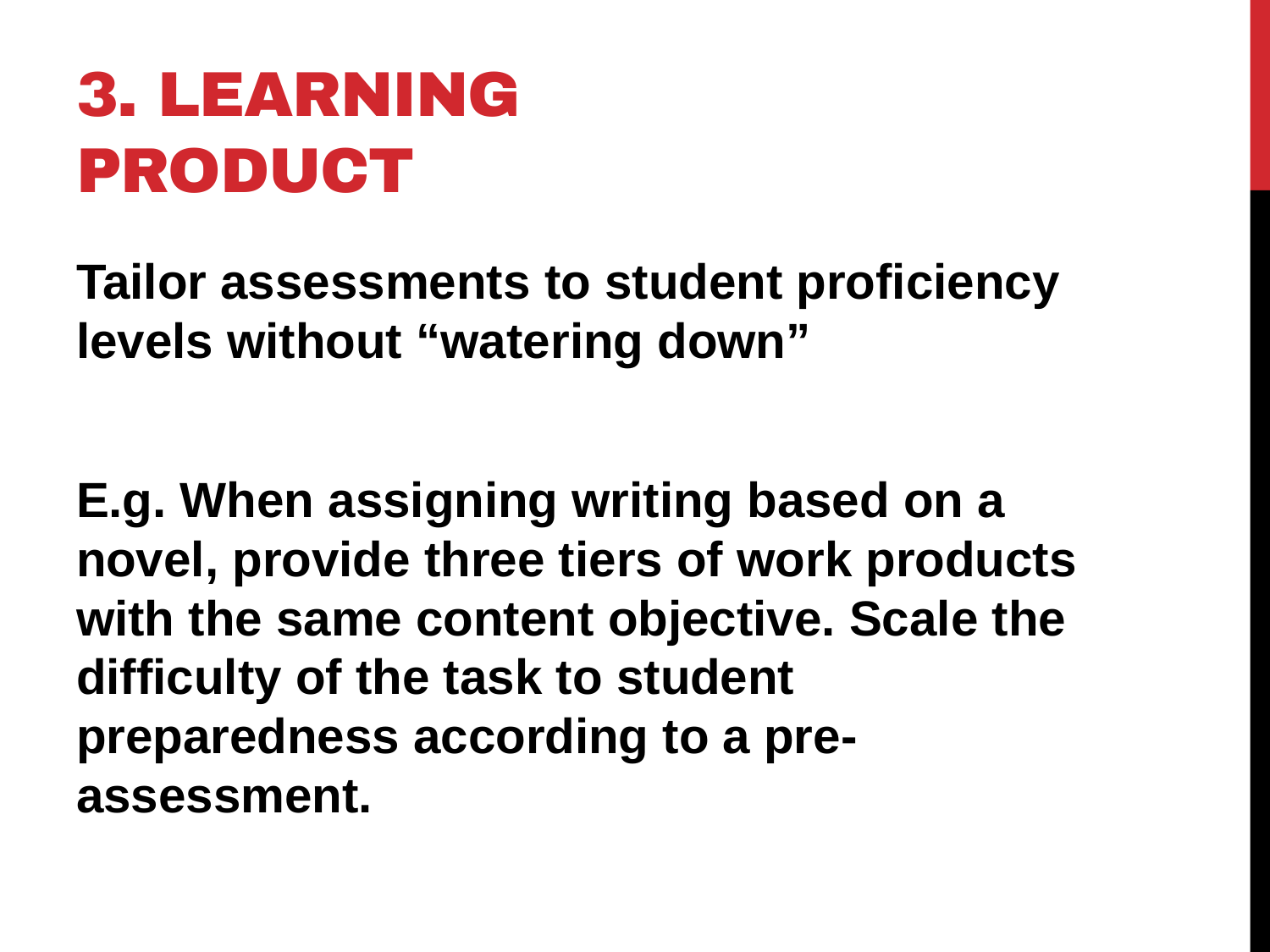

# 3. Learning product
Tailor assessments to student proficiency levels without “watering down”

E.g. When assigning writing based on a novel, provide three tiers of work products with the same content objective. Scale the difficulty of the task to student preparedness according to a pre-assessment.